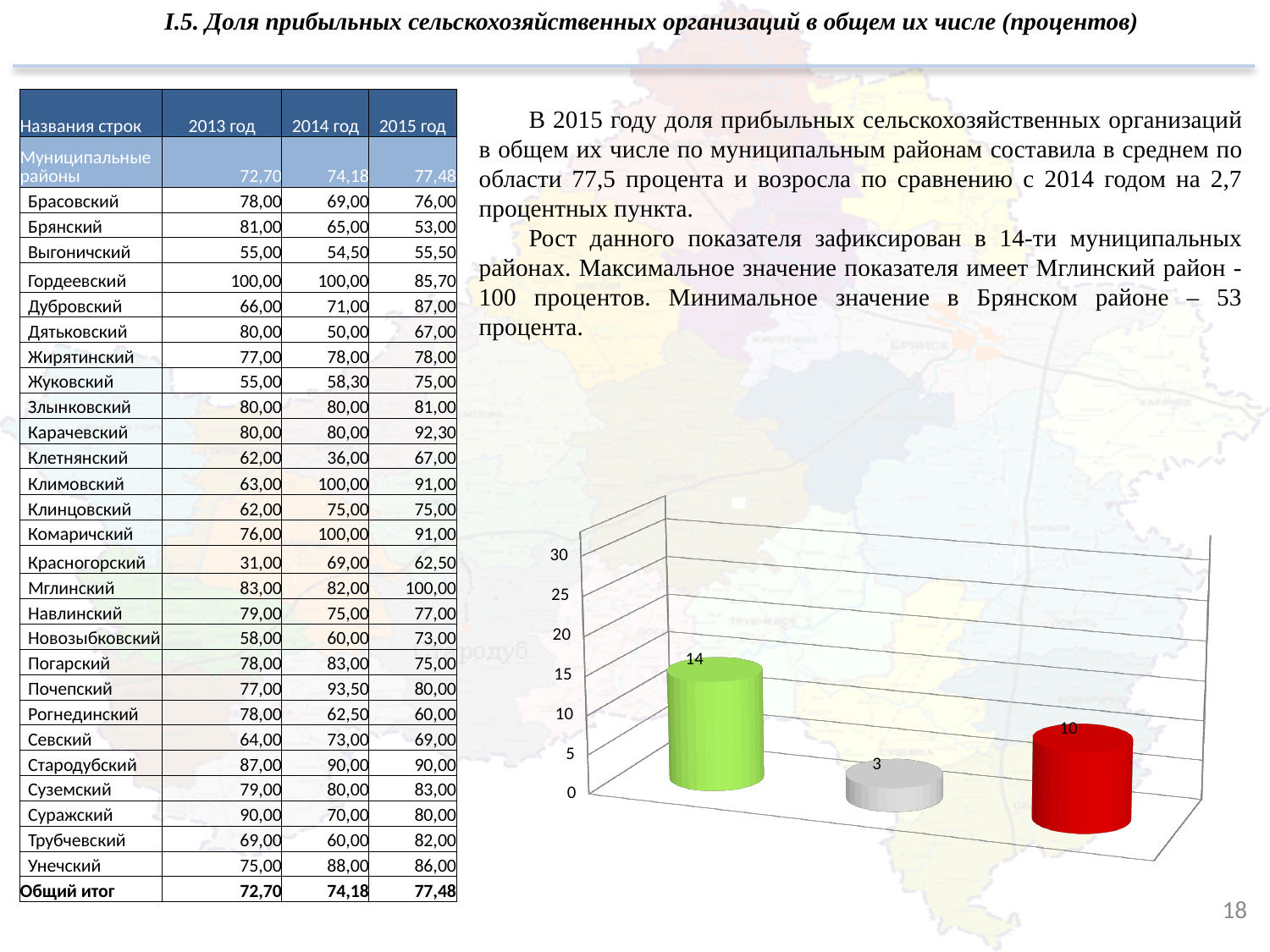

I.5. Доля прибыльных сельскохозяйственных организаций в общем их числе (процентов)
| Названия строк | 2013 год | 2014 год | 2015 год |
| --- | --- | --- | --- |
| Муниципальные районы | 72,70 | 74,18 | 77,48 |
| Брасовский | 78,00 | 69,00 | 76,00 |
| Брянский | 81,00 | 65,00 | 53,00 |
| Выгоничский | 55,00 | 54,50 | 55,50 |
| Гордеевский | 100,00 | 100,00 | 85,70 |
| Дубровский | 66,00 | 71,00 | 87,00 |
| Дятьковский | 80,00 | 50,00 | 67,00 |
| Жирятинский | 77,00 | 78,00 | 78,00 |
| Жуковский | 55,00 | 58,30 | 75,00 |
| Злынковский | 80,00 | 80,00 | 81,00 |
| Карачевский | 80,00 | 80,00 | 92,30 |
| Клетнянский | 62,00 | 36,00 | 67,00 |
| Климовский | 63,00 | 100,00 | 91,00 |
| Клинцовский | 62,00 | 75,00 | 75,00 |
| Комаричский | 76,00 | 100,00 | 91,00 |
| Красногорский | 31,00 | 69,00 | 62,50 |
| Мглинский | 83,00 | 82,00 | 100,00 |
| Навлинский | 79,00 | 75,00 | 77,00 |
| Новозыбковский | 58,00 | 60,00 | 73,00 |
| Погарский | 78,00 | 83,00 | 75,00 |
| Почепский | 77,00 | 93,50 | 80,00 |
| Рогнединский | 78,00 | 62,50 | 60,00 |
| Севский | 64,00 | 73,00 | 69,00 |
| Стародубский | 87,00 | 90,00 | 90,00 |
| Суземский | 79,00 | 80,00 | 83,00 |
| Суражский | 90,00 | 70,00 | 80,00 |
| Трубчевский | 69,00 | 60,00 | 82,00 |
| Унечский | 75,00 | 88,00 | 86,00 |
| Общий итог | 72,70 | 74,18 | 77,48 |
В 2015 году доля прибыльных сельскохозяйственных организаций в общем их числе по муниципальным районам составила в среднем по области 77,5 процента и возросла по сравнению с 2014 годом на 2,7 процентных пункта.
Рост данного показателя зафиксирован в 14-ти муниципальных районах. Максимальное значение показателя имеет Мглинский район - 100 процентов. Минимальное значение в Брянском районе – 53 процента.

[unsupported chart]

18